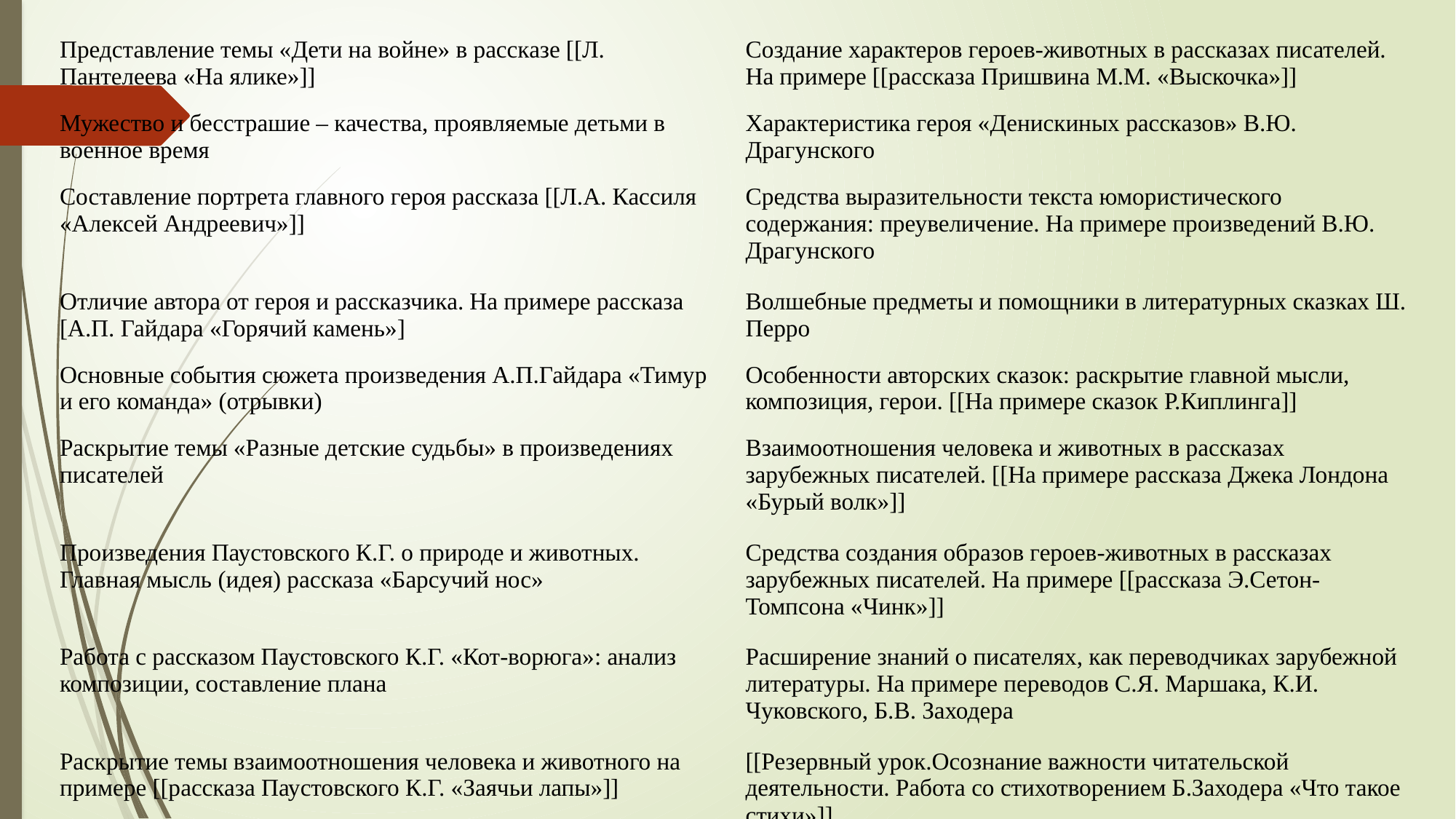

#
| Представление темы «Дети на войне» в рассказе [[Л. Пантелеева «На ялике»]] | Создание характеров героев-животных в рассказах писателей. На примере [[рассказа Пришвина М.М. «Выскочка»]] |
| --- | --- |
| Мужество и бесстрашие – качества, проявляемые детьми в военное время | Характеристика героя «Денискиных рассказов» В.Ю. Драгунского |
| Составление портрета главного героя рассказа [[Л.А. Кассиля «Алексей Андреевич»]] | Средства выразительности текста юмористического содержания: преувеличение. На примере произведений В.Ю. Драгунского |
| Отличие автора от героя и рассказчика. На примере рассказа [А.П. Гайдара «Горячий камень»] | Волшебные предметы и помощники в литературных сказках Ш. Перро |
| Основные события сюжета произведения А.П.Гайдара «Тимур и его команда» (отрывки) | Особенности авторских сказок: раскрытие главной мысли, композиция, герои. [[На примере сказок Р.Киплинга]] |
| Раскрытие темы «Разные детские судьбы» в произведениях писателей | Взаимоотношения человека и животных в рассказах зарубежных писателей. [[На примере рассказа Джека Лондона «Бурый волк»]] |
| Произведения Паустовского К.Г. о природе и животных. Главная мысль (идея) рассказа «Барсучий нос» | Средства создания образов героев-животных в рассказах зарубежных писателей. На примере [[рассказа Э.Сетон-Томпсона «Чинк»]] |
| Работа с рассказом Паустовского К.Г. «Кот-ворюга»: анализ композиции, составление плана | Расширение знаний о писателях, как переводчиках зарубежной литературы. На примере переводов С.Я. Маршака, К.И. Чуковского, Б.В. Заходера |
| Раскрытие темы взаимоотношения человека и животного на примере [[рассказа Паустовского К.Г. «Заячьи лапы»]] | [[Резервный урок.Осознание важности читательской деятельности. Работа со стихотворением Б.Заходера «Что такое стихи»]] |
|  |  |
|  |  |
|  |  |